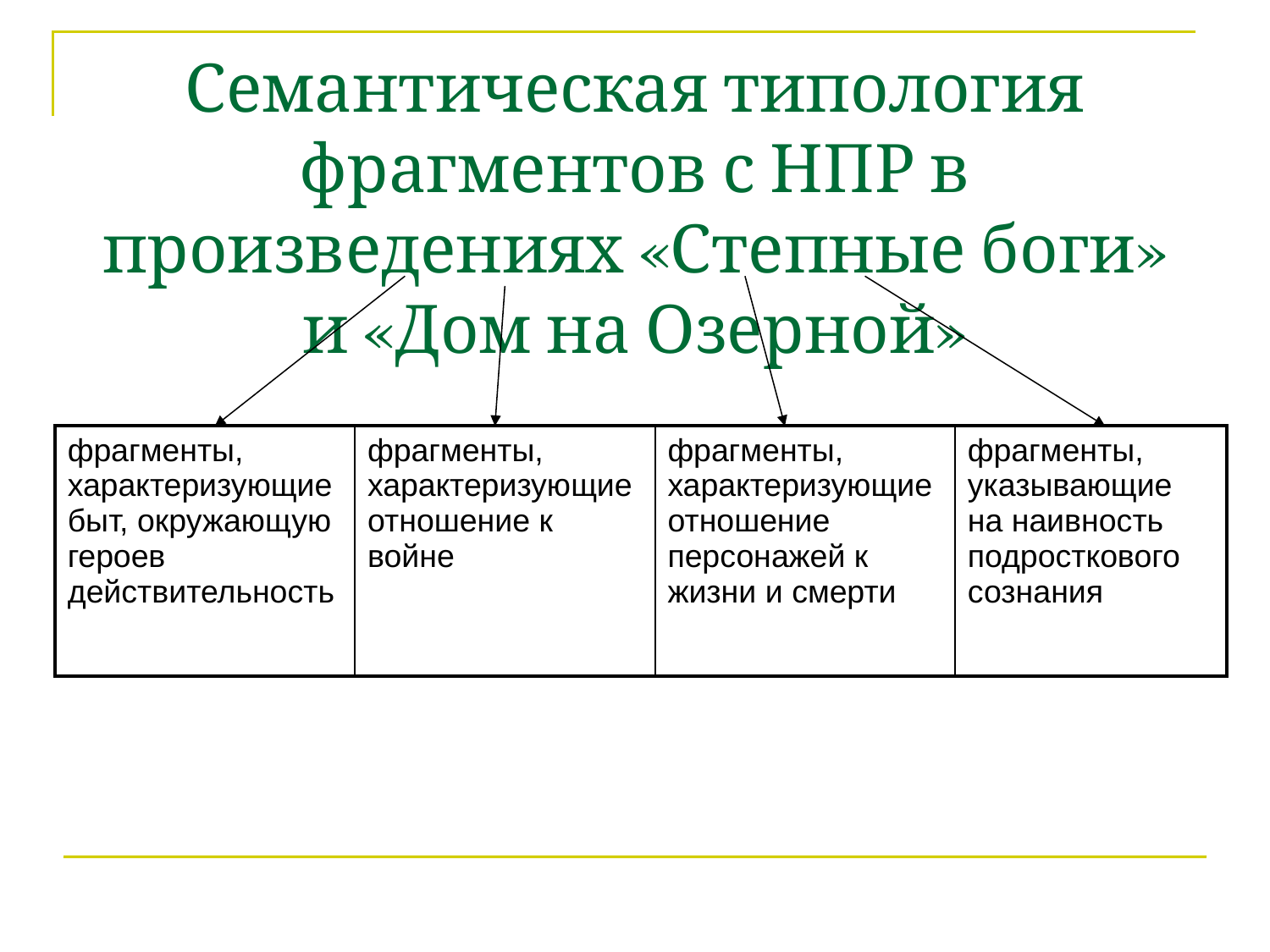

# Семантическая типология фрагментов с НПР в произведениях «Степные боги» и «Дом на Озерной»

| фрагменты, характеризующие быт, окружающую героев действительность | фрагменты, характеризующие отношение к войне | фрагменты, характеризующие отношение персонажей к жизни и смерти | фрагменты, указывающие на наивность подросткового сознания |
| --- | --- | --- | --- |